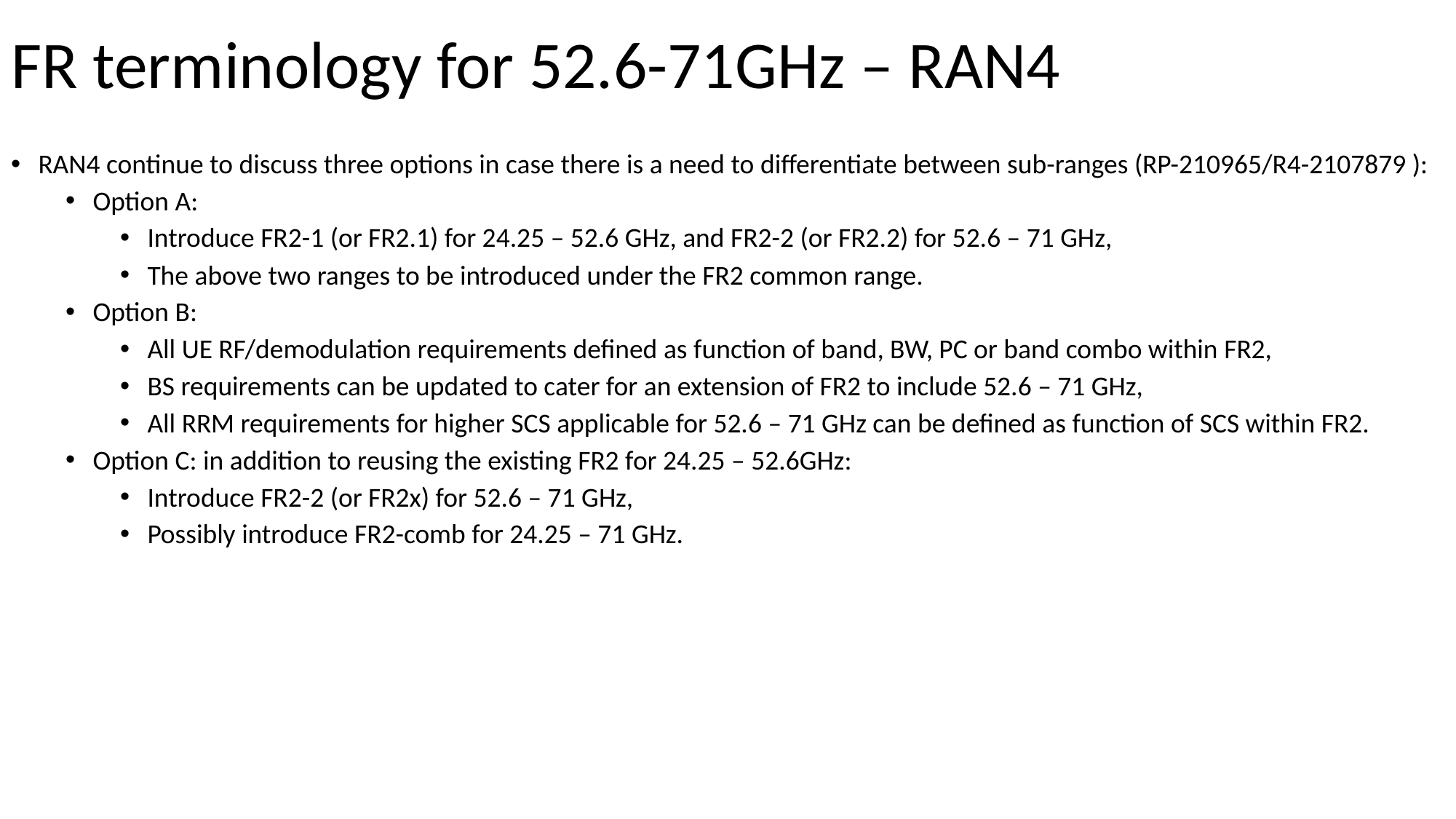

# FR terminology for 52.6-71GHz – RAN4
RAN4 continue to discuss three options in case there is a need to differentiate between sub-ranges (RP-210965/R4-2107879 ):
Option A:
Introduce FR2-1 (or FR2.1) for 24.25 – 52.6 GHz, and FR2-2 (or FR2.2) for 52.6 – 71 GHz,
The above two ranges to be introduced under the FR2 common range.
Option B:
All UE RF/demodulation requirements defined as function of band, BW, PC or band combo within FR2,
BS requirements can be updated to cater for an extension of FR2 to include 52.6 – 71 GHz,
All RRM requirements for higher SCS applicable for 52.6 – 71 GHz can be defined as function of SCS within FR2.
Option C: in addition to reusing the existing FR2 for 24.25 – 52.6GHz:
Introduce FR2-2 (or FR2x) for 52.6 – 71 GHz,
Possibly introduce FR2-comb for 24.25 – 71 GHz.